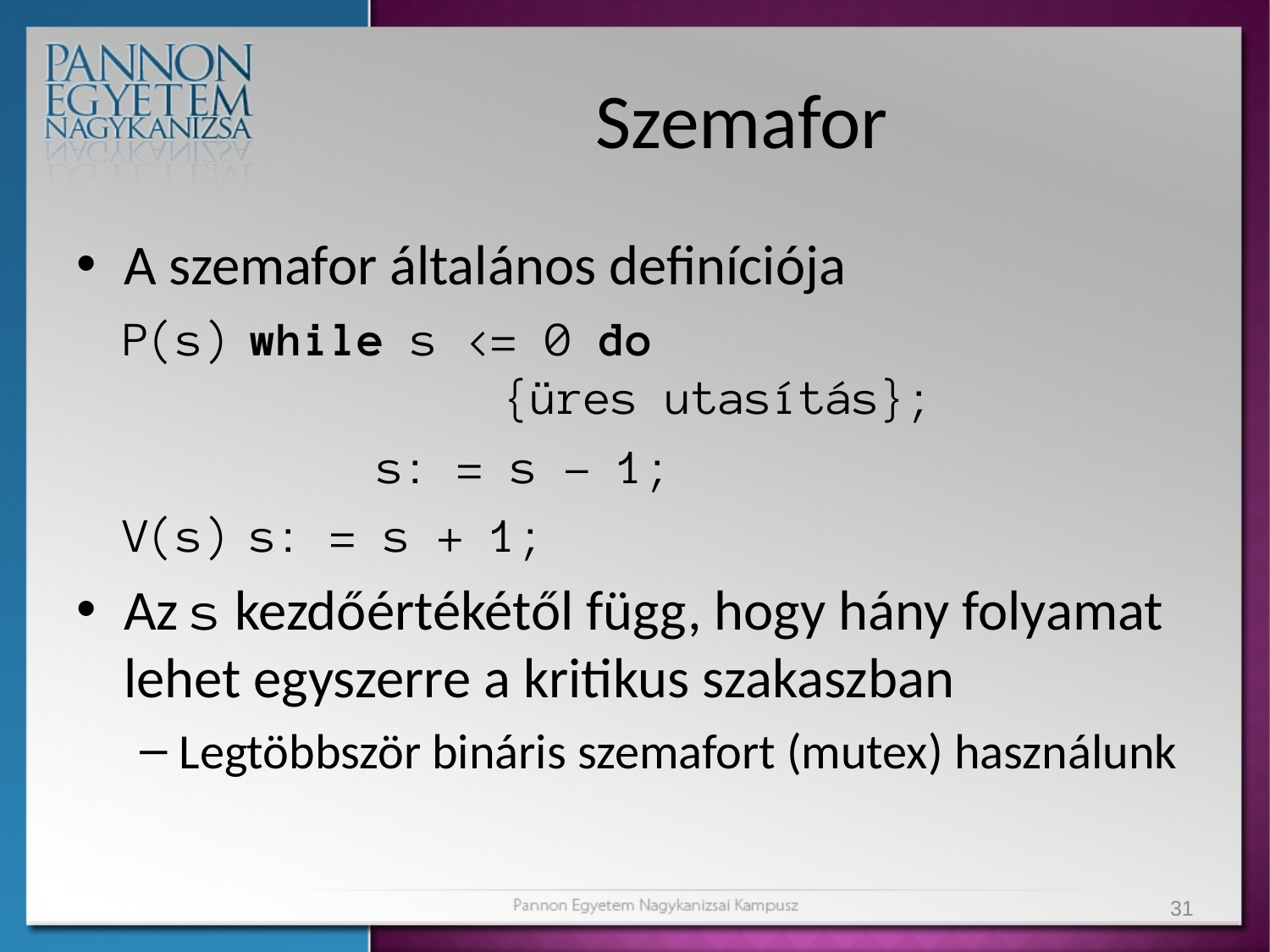

# Szemafor
A szemafor általános definíciója
	P(s)	while s <= 0 do
			{üres utasítás};
			s: = s - 1;
	V(s)	s: = s + 1;
Az s kezdőértékétől függ, hogy hány folyamat lehet egyszerre a kritikus szakaszban
Legtöbbször bináris szemafort (mutex) használunk
31